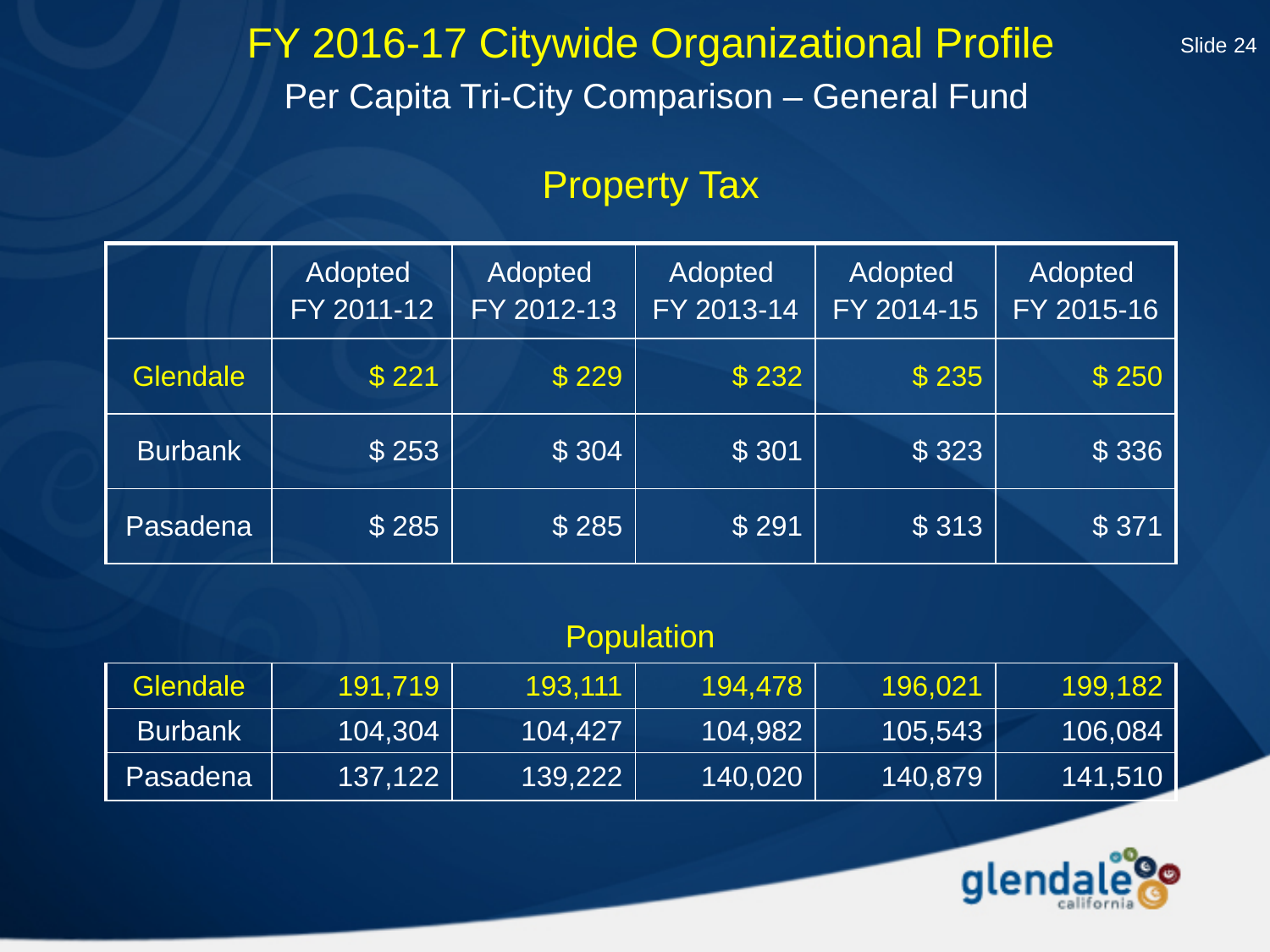

Slide 24
# FY 2016-17 Citywide Organizational Profile Per Capita Tri-City Comparison – General Fund Property Tax
|  | Adopted FY 2011-12 | Adopted FY 2012-13 | Adopted FY 2013-14 | Adopted FY 2014-15 | Adopted FY 2015-16 |
| --- | --- | --- | --- | --- | --- |
| Glendale | $ 221 | $ 229 | $ 232 | $ 235 | $ 250 |
| Burbank | $ 253 | $ 304 | $ 301 | $ 323 | $ 336 |
| Pasadena | $ 285 | $ 285 | $ 291 | $ 313 | $ 371 |
Population
| Glendale | 191,719 | 193,111 | 194,478 | 196,021 | 199,182 |
| --- | --- | --- | --- | --- | --- |
| Burbank | 104,304 | 104,427 | 104,982 | 105,543 | 106,084 |
| Pasadena | 137,122 | 139,222 | 140,020 | 140,879 | 141,510 |